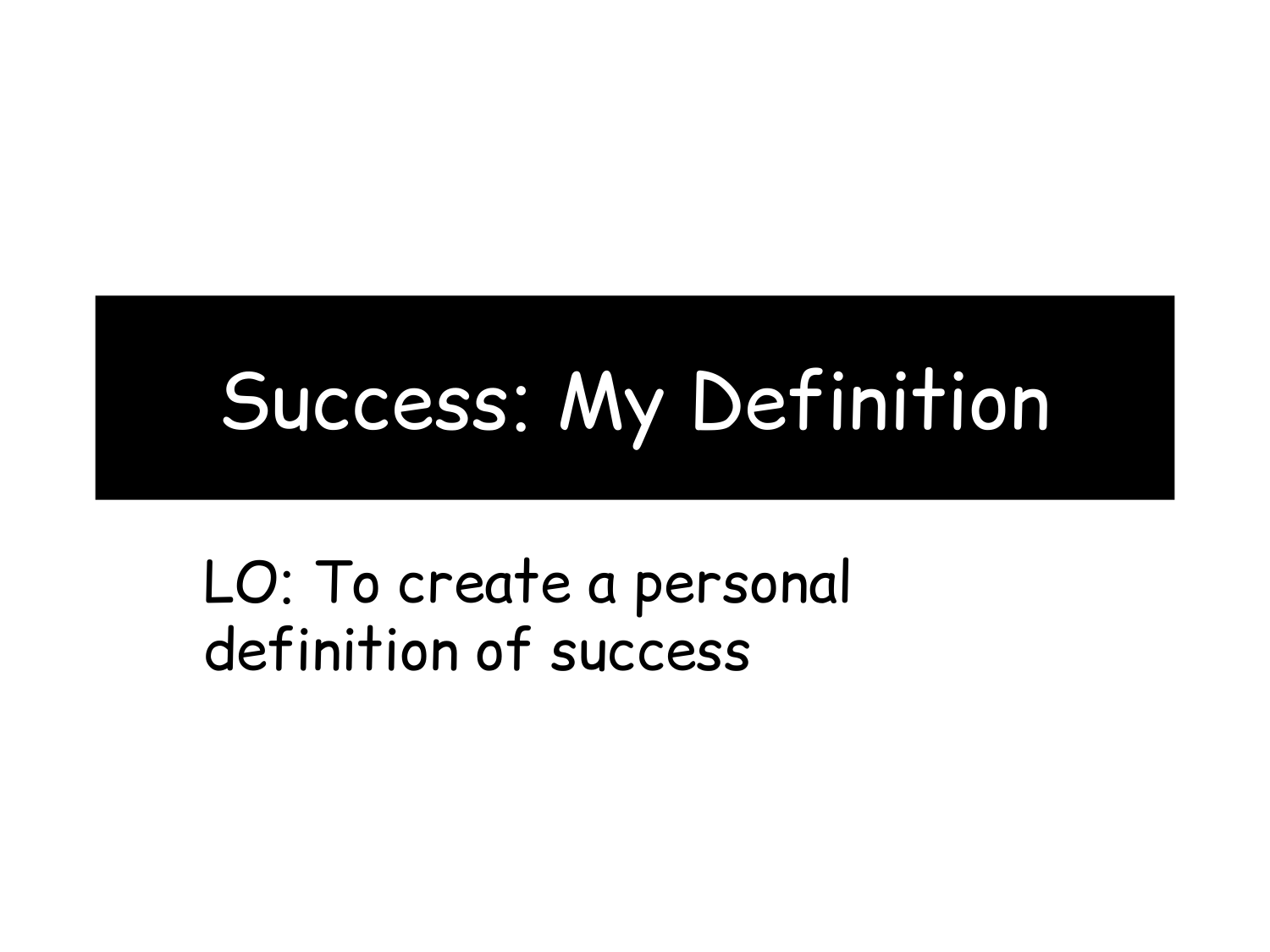

# Success: My Definition
LO: To create a personal definition of success